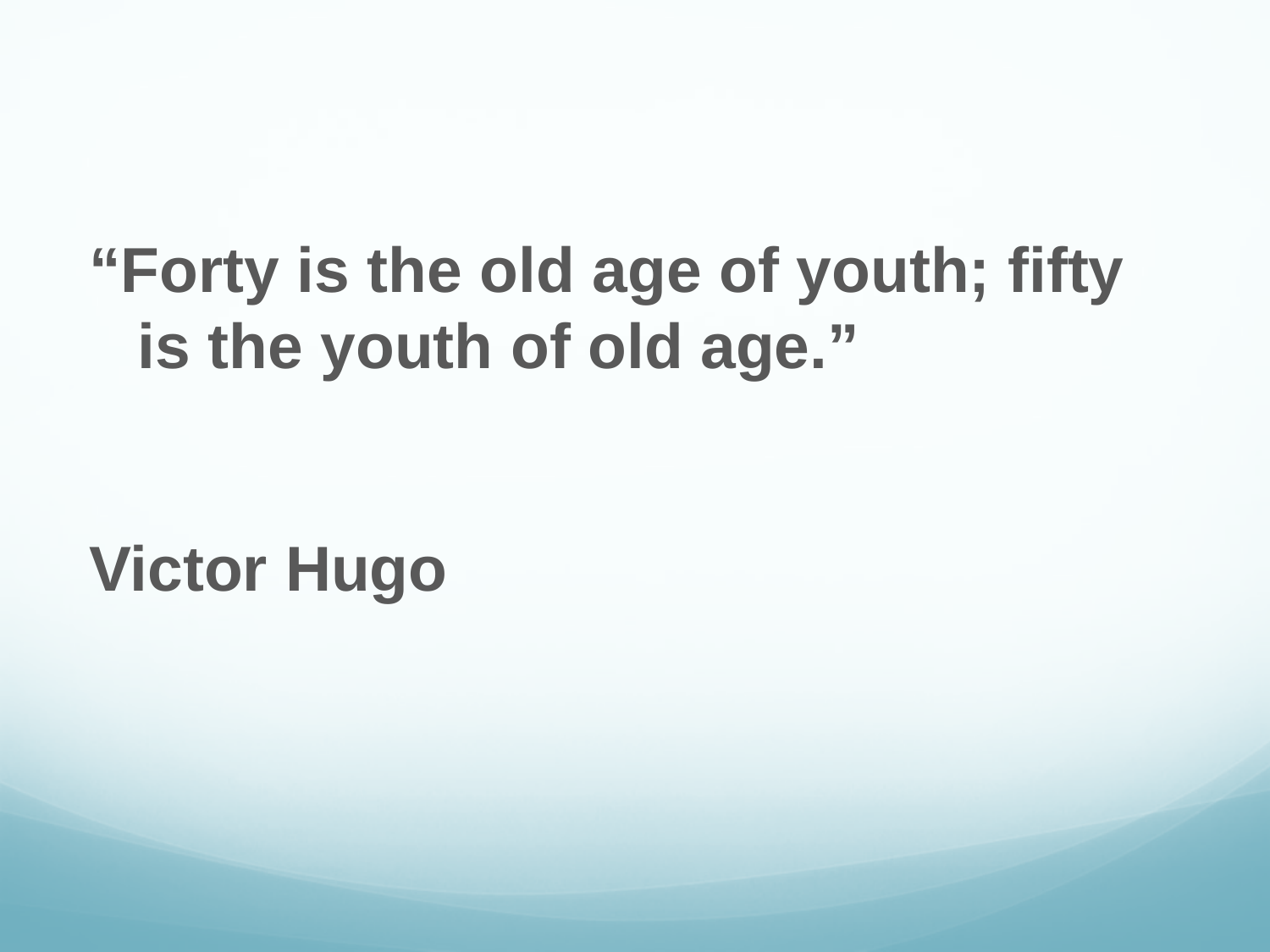

#
“Forty is the old age of youth; fifty is the youth of old age.”

Victor Hugo